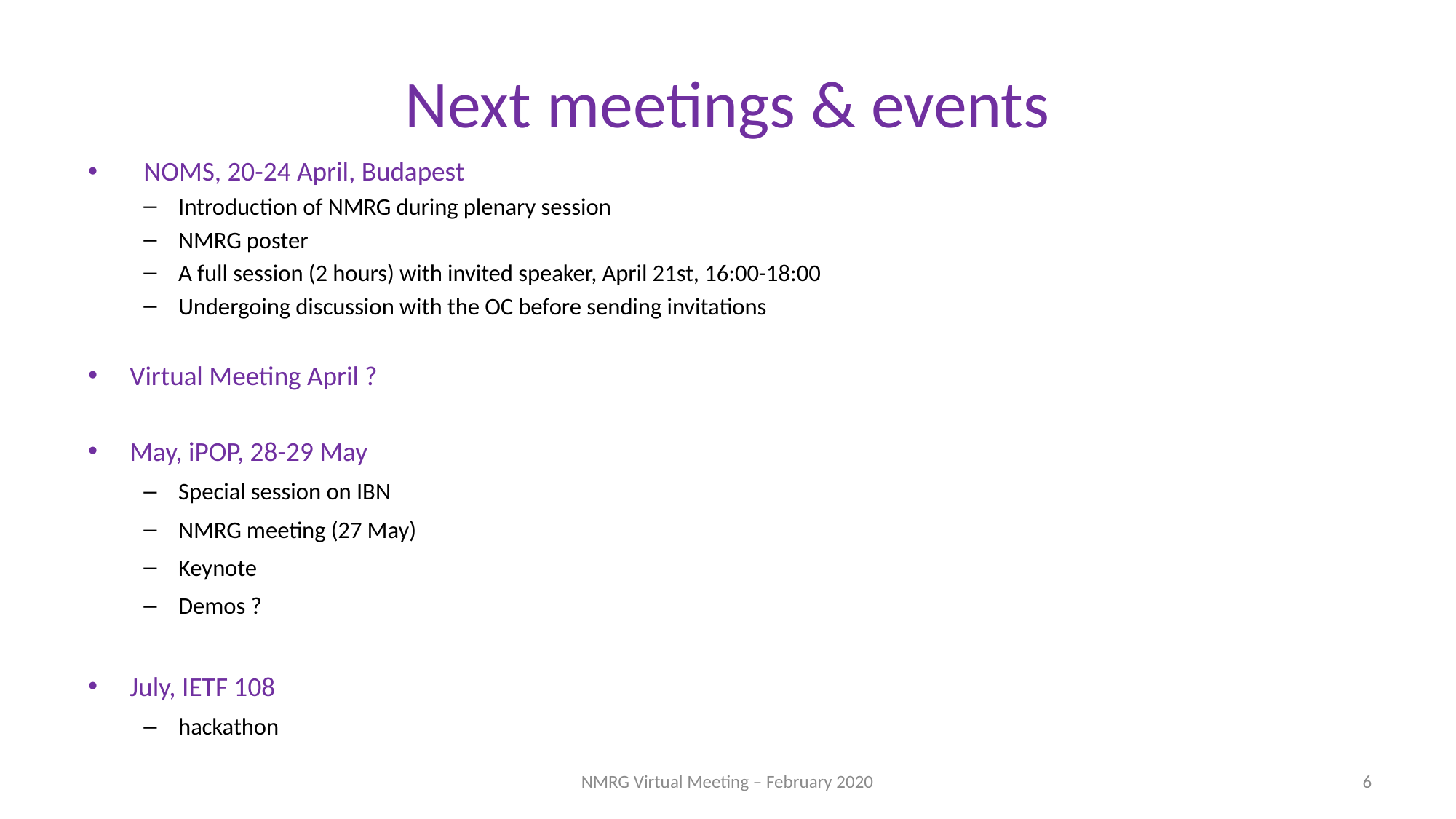

Next meetings & events
NOMS, 20-24 April, Budapest
Introduction of NMRG during plenary session
NMRG poster
A full session (2 hours) with invited speaker, April 21st, 16:00-18:00
Undergoing discussion with the OC before sending invitations

Virtual Meeting April ?

May, iPOP, 28-29 May
Special session on IBN
NMRG meeting (27 May)
Keynote
Demos ?

July, IETF 108
hackathon
NMRG Virtual Meeting – February 2020
6